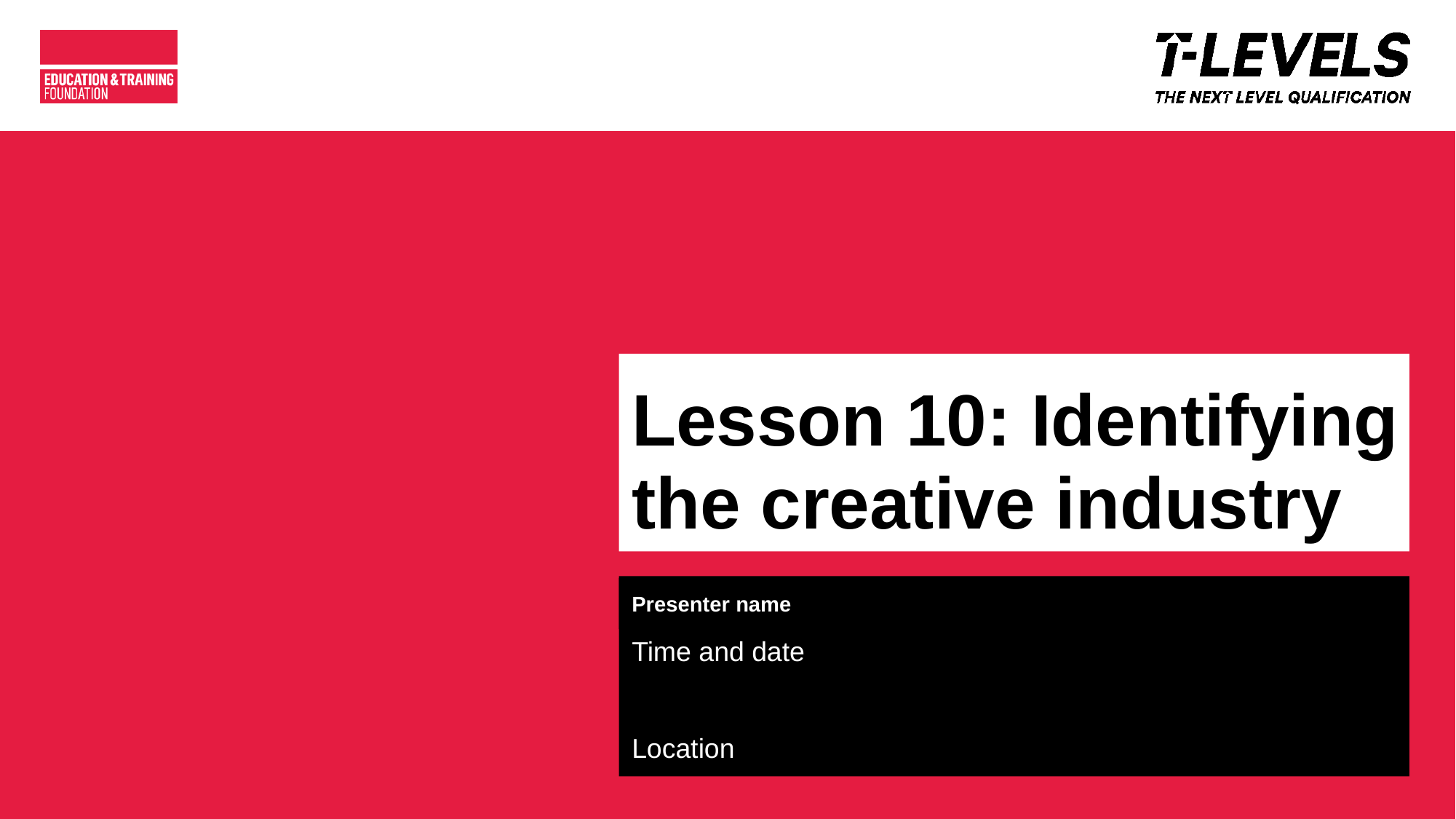

# Lesson 10: Identifying the creative industry
Presenter name
Time and date
Location